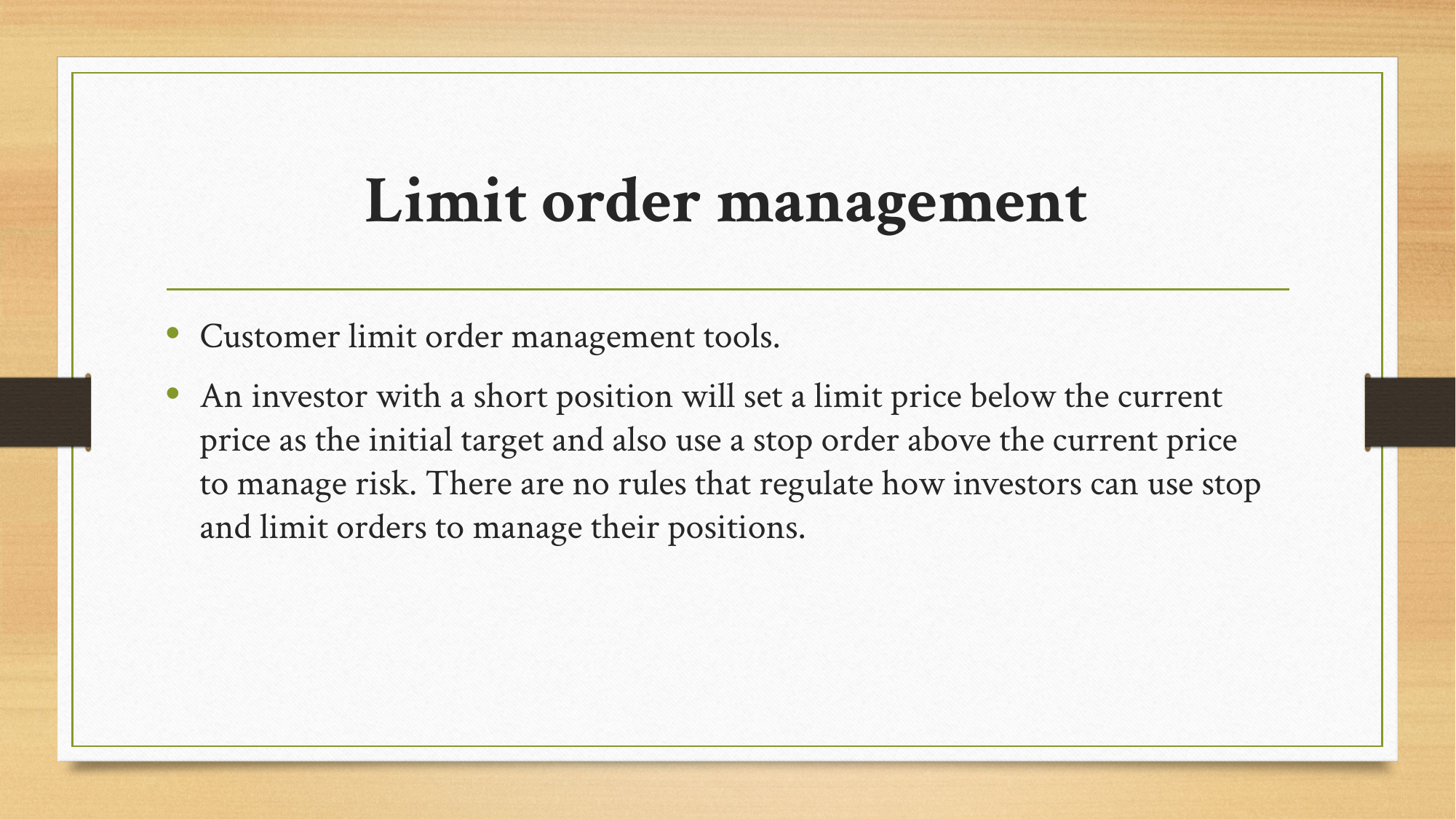

# Limit order management
Customer limit order management tools.
An investor with a short position will set a limit price below the current price as the initial target and also use a stop order above the current price to manage risk. There are no rules that regulate how investors can use stop and limit orders to manage their positions.